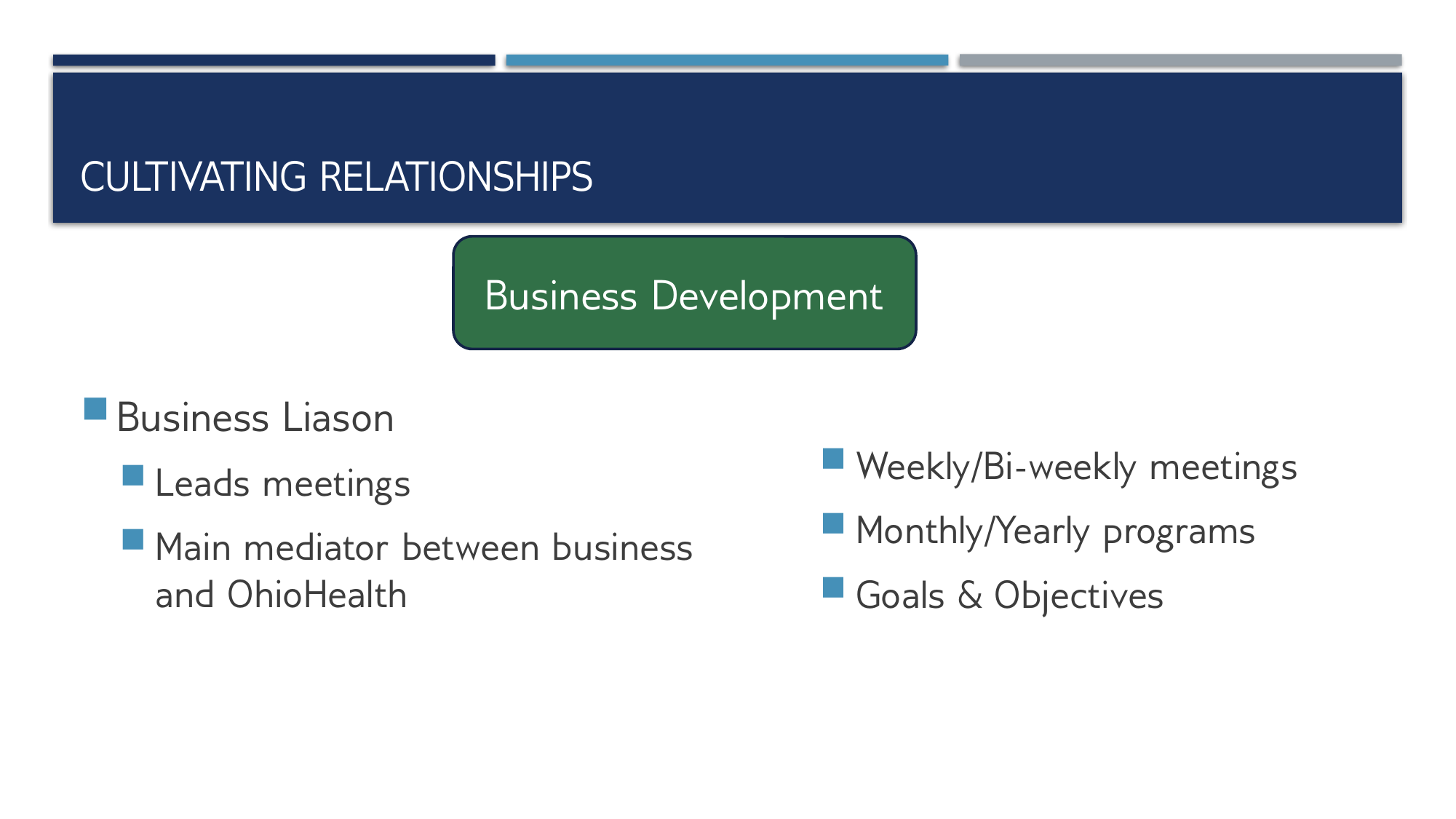

# Cultivating relationships
Business Development
Business Liason
Leads meetings
Main mediator between business and OhioHealth

Weekly/Bi-weekly meetings
Monthly/Yearly programs
Goals & Objectives